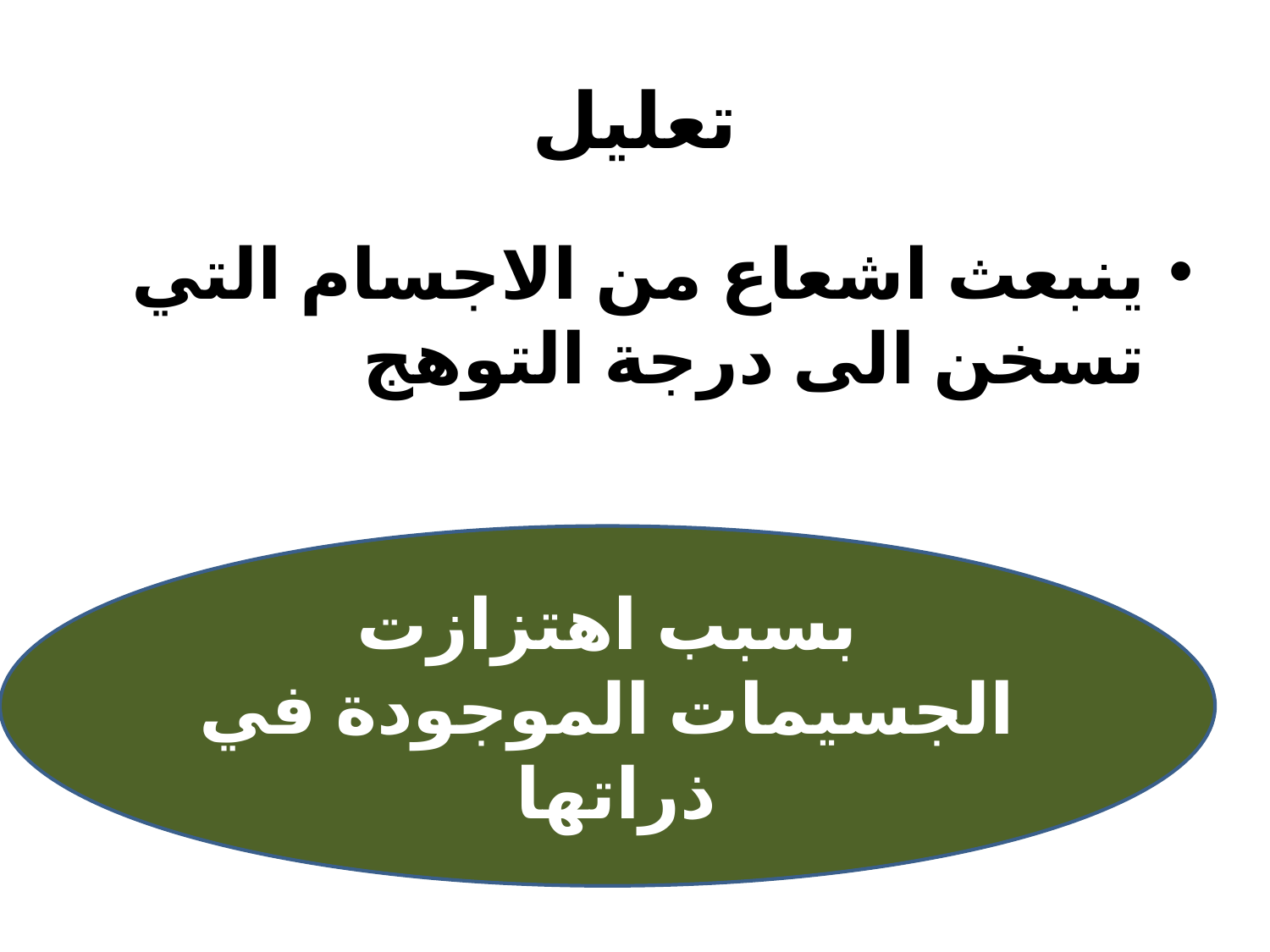

# تعليل
ينبعث اشعاع من الاجسام التي تسخن الى درجة التوهج

بسبب اهتزازت الجسيمات الموجودة في ذراتها